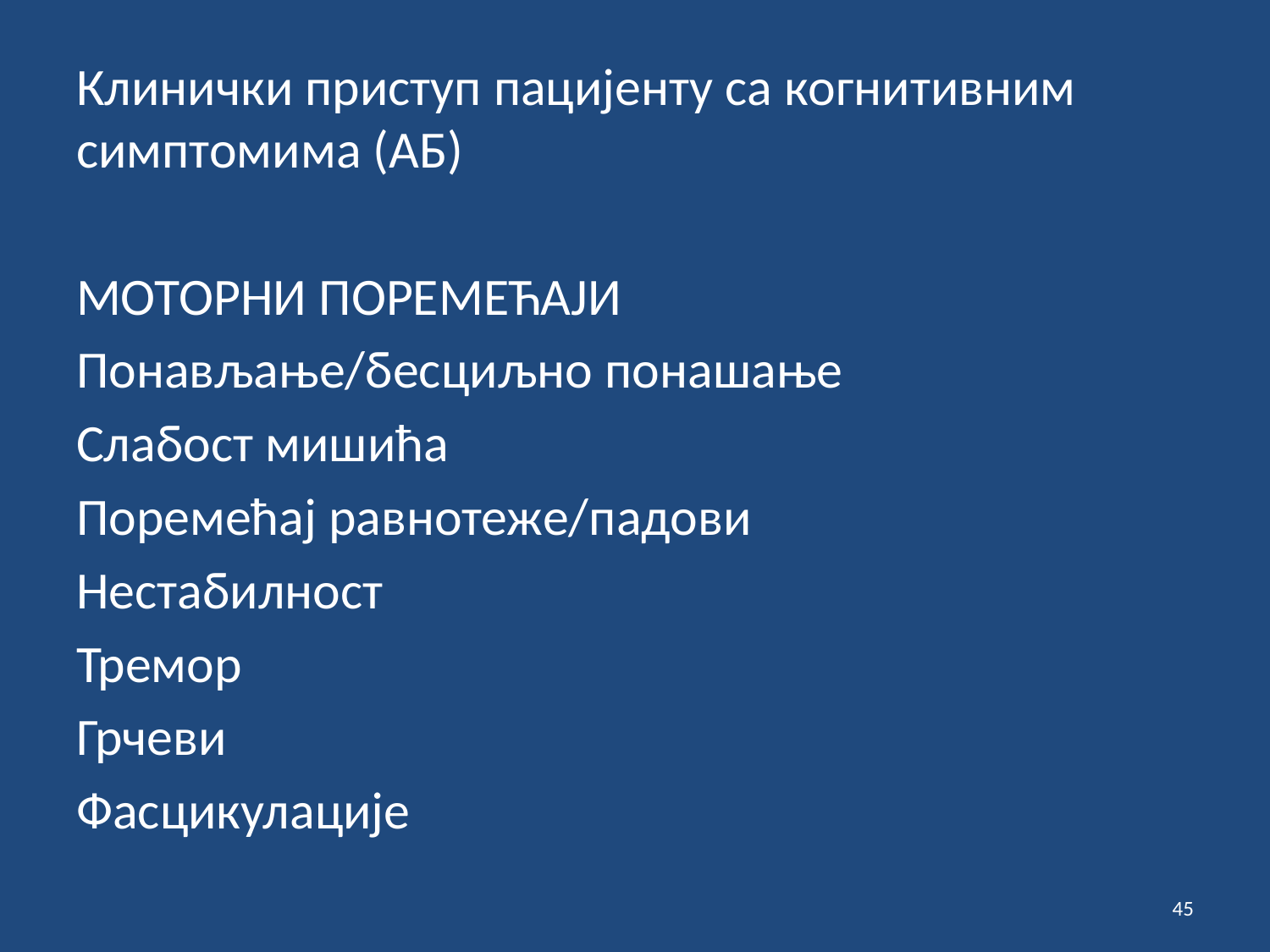

#
Клинички приступ пацијенту са когнитивним симптомима (АБ)

МОТОРНИ ПОРЕМЕЋАЈИ
Понављање/бесциљно понашање
Слабост мишића
Поремећај равнотеже/падови
Нестабилност
Тремор
Грчеви
Фасцикулације
45